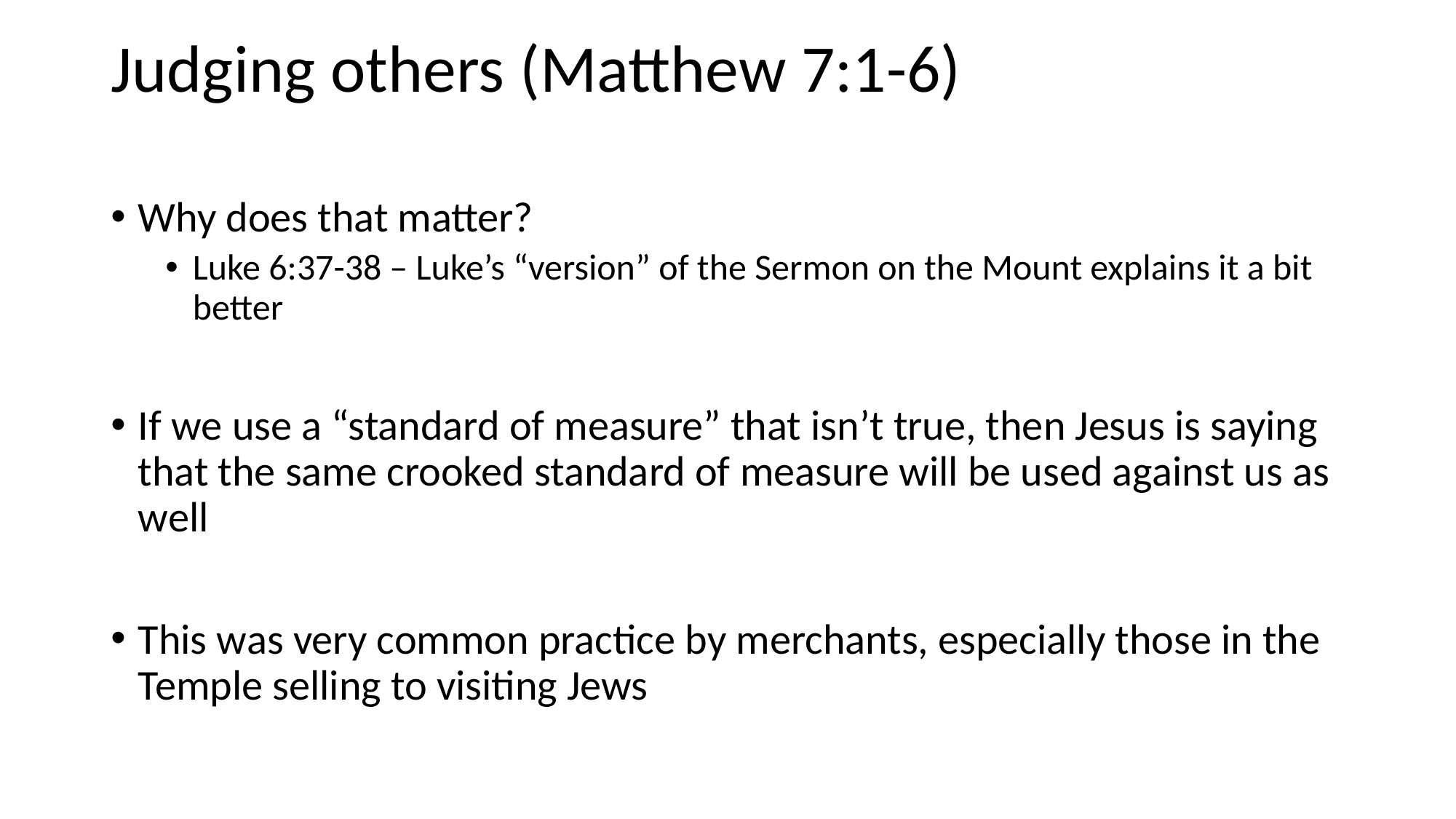

# Judging others (Matthew 7:1-6)

Why does that matter?
Luke 6:37-38 – Luke’s “version” of the Sermon on the Mount explains it a bit better

If we use a “standard of measure” that isn’t true, then Jesus is saying that the same crooked standard of measure will be used against us as well

This was very common practice by merchants, especially those in the Temple selling to visiting Jews